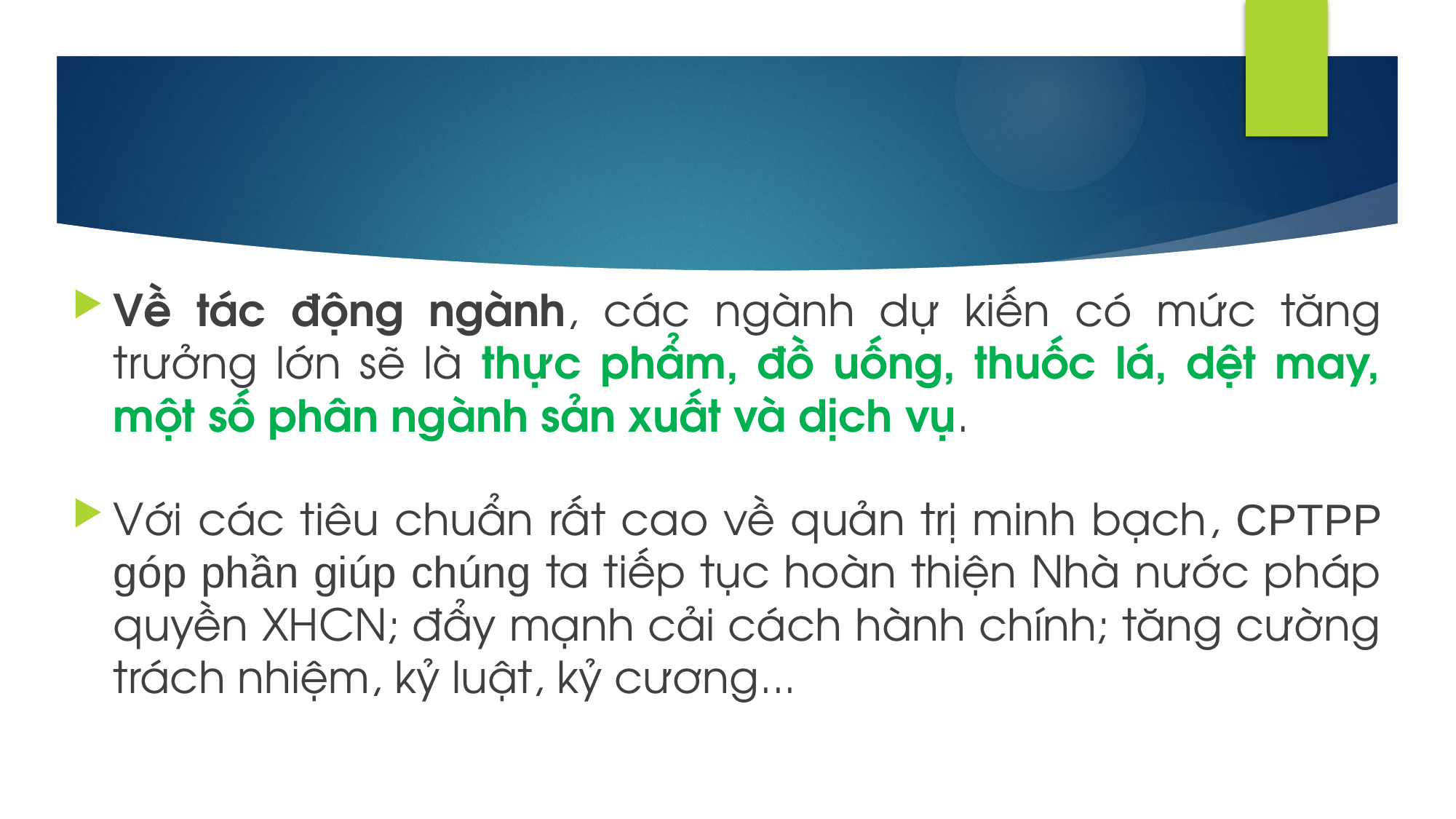

Về tác động ngành, các ngành dự kiến có mức tăng trưởng lớn sẽ là thực phẩm, đồ uống, thuốc lá, dệt may, một số phân ngành sản xuất và dịch vụ.

Với các tiêu chuẩn rất cao về quản trị minh bạch, CPTPP góp phần giúp chúng ta tiếp tục hoàn thiện Nhà nước pháp quyền XHCN; đẩy mạnh cải cách hành chính; tăng cường trách nhiệm, kỷ luật, kỷ cương...